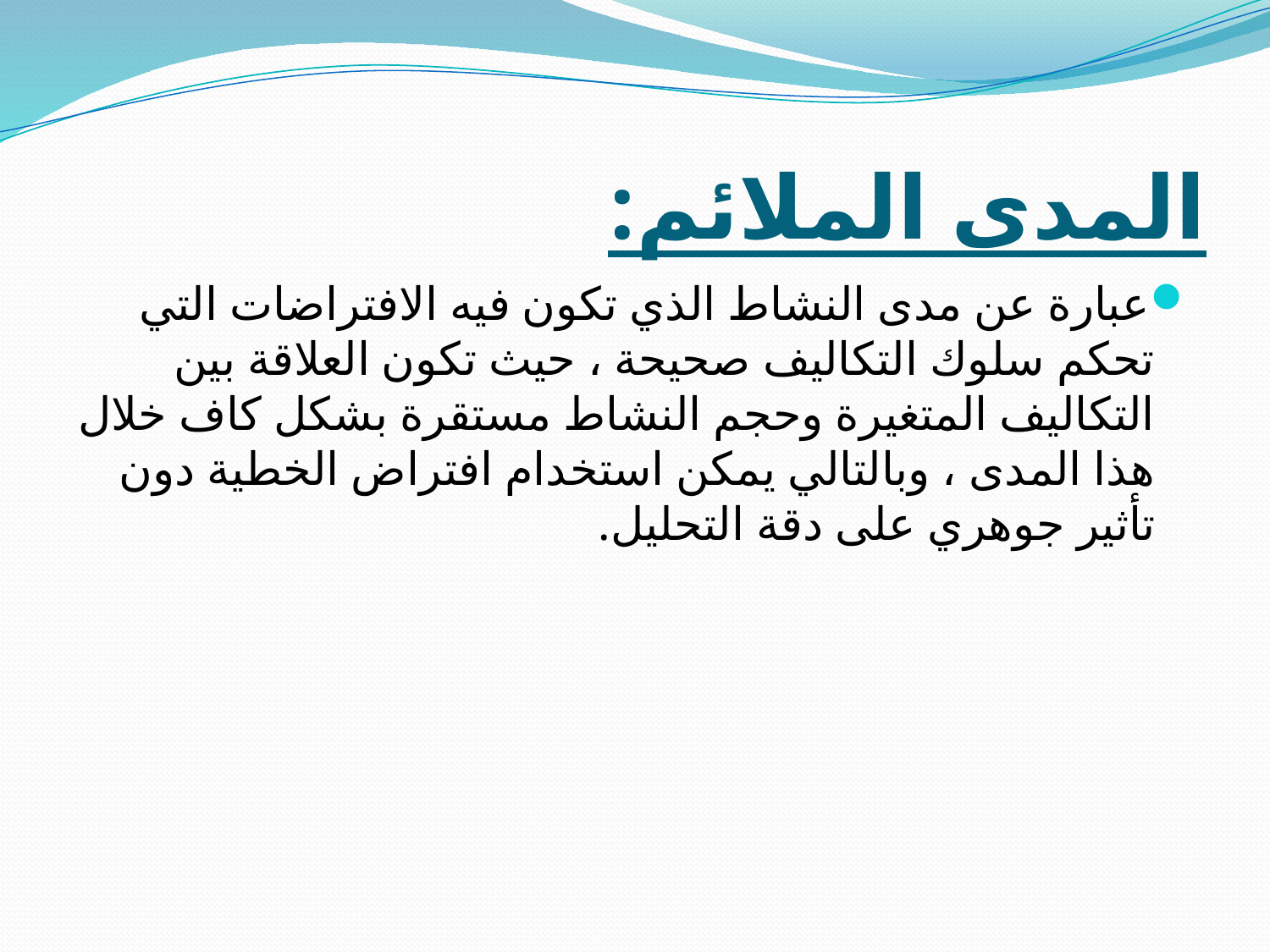

# المدى الملائم:
عبارة عن مدى النشاط الذي تكون فيه الافتراضات التي تحكم سلوك التكاليف صحيحة ، حيث تكون العلاقة بين التكاليف المتغيرة وحجم النشاط مستقرة بشكل كاف خلال هذا المدى ، وبالتالي يمكن استخدام افتراض الخطية دون تأثير جوهري على دقة التحليل.